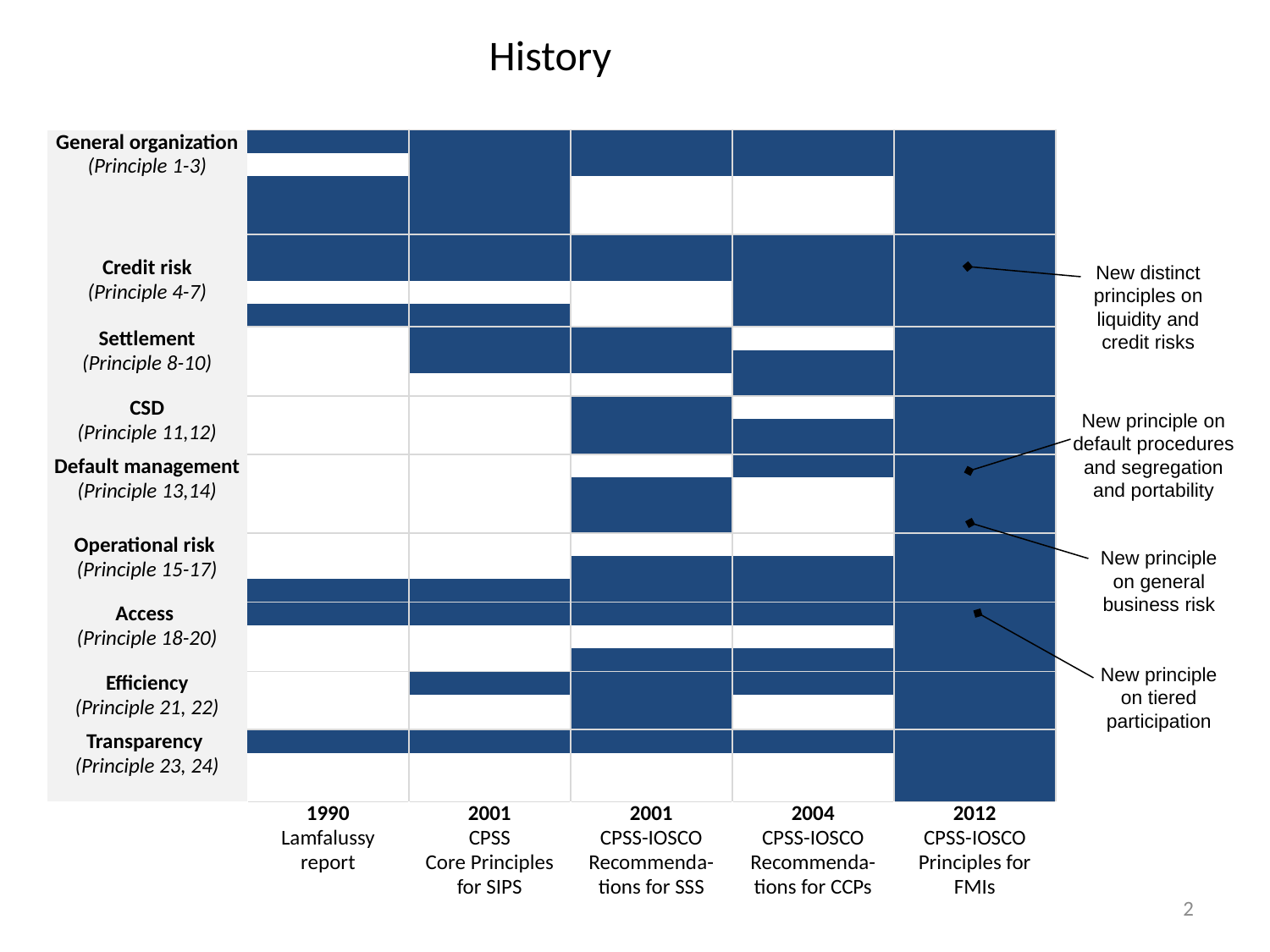

# History
| General organization (Principle 1-3) |  |  |  |  |  |
| --- | --- | --- | --- | --- | --- |
|  |  |  |  |  |  |
|  |  |  |  |  |  |
| Credit risk (Principle 4-7) |  |  |  |  |  |
|  |  |  |  |  |  |
|  |  |  |  |  |  |
|  |  |  |  |  |  |
| Settlement (Principle 8-10) |  |  |  |  |  |
|  |  |  |  |  |  |
|  |  |  |  |  |  |
| CSD (Principle 11,12) |  |  |  |  |  |
|  |  |  |  |  |  |
| Default management (Principle 13,14) |  |  |  |  |  |
|  |  |  |  |  |  |
| Operational risk (Principle 15-17) |  |  |  |  |  |
|  |  |  |  |  |  |
|  |  |  |  |  |  |
| Access (Principle 18-20) |  |  |  |  |  |
|  |  |  |  |  |  |
|  |  |  |  |  |  |
| Efficiency (Principle 21, 22) |  |  |  |  |  |
|  |  |  |  |  |  |
| Transparency (Principle 23, 24) |  |  |  |  |  |
|  |  |  |  |  |  |
|  | 1990 Lamfalussy report | 2001 CPSS Core Principles for SIPS | 2001 CPSS-IOSCO Recommenda-tions for SSS | 2004 CPSS-IOSCO Recommenda-tions for CCPs | 2012 CPSS-IOSCO Principles for FMIs |
New distinct principles on liquidity and credit risks
New principle on default procedures and segregation and portability
New principle on general business risk
New principle on tiered participation
2